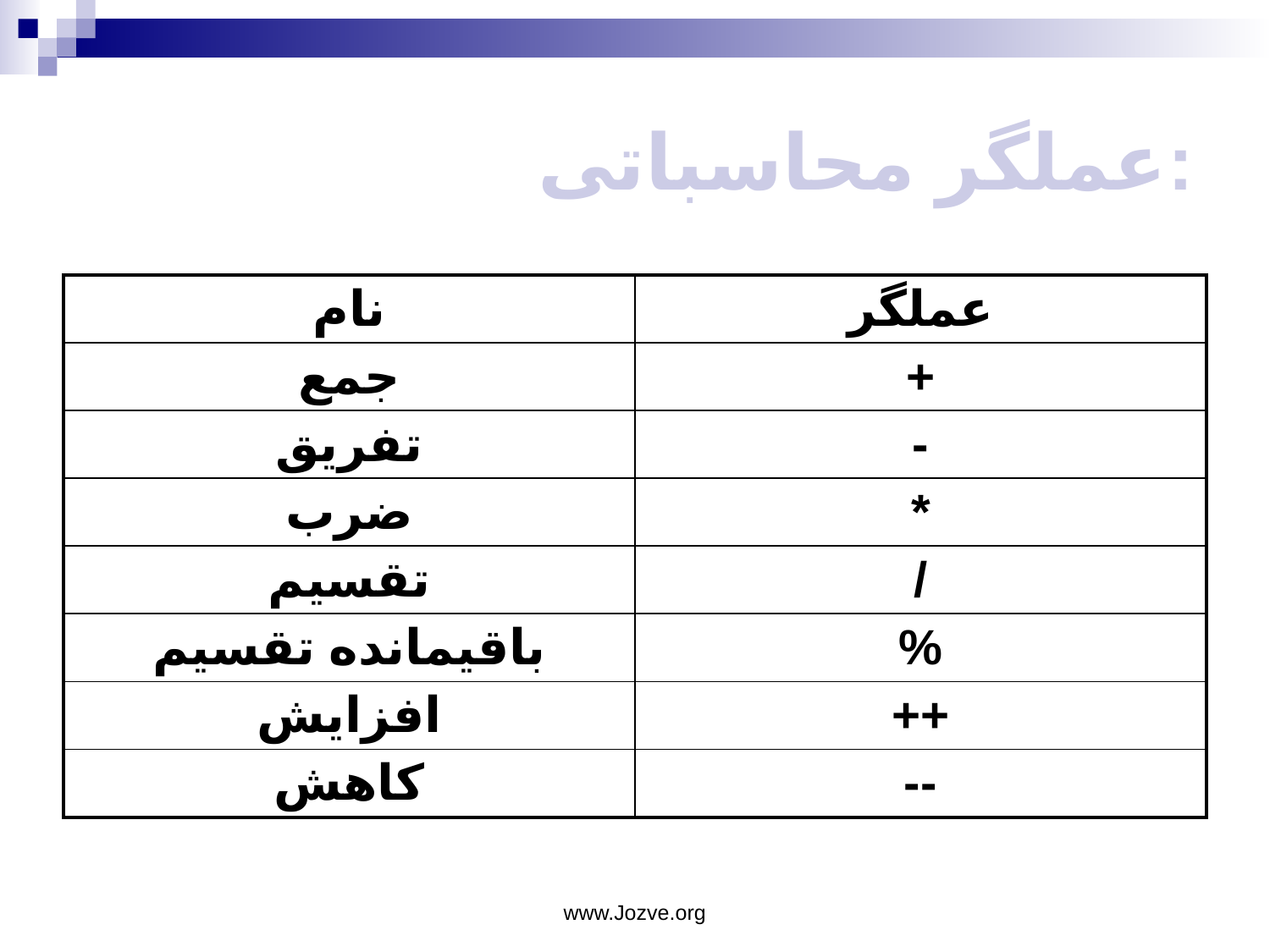

# عملگر محاسباتی:
| نام | عملگر |
| --- | --- |
| جمع | + |
| تفریق | - |
| ضرب | \* |
| تقسیم | / |
| باقیمانده تقسیم | % |
| افزایش | ++ |
| کاهش | -- |
www.Jozve.org